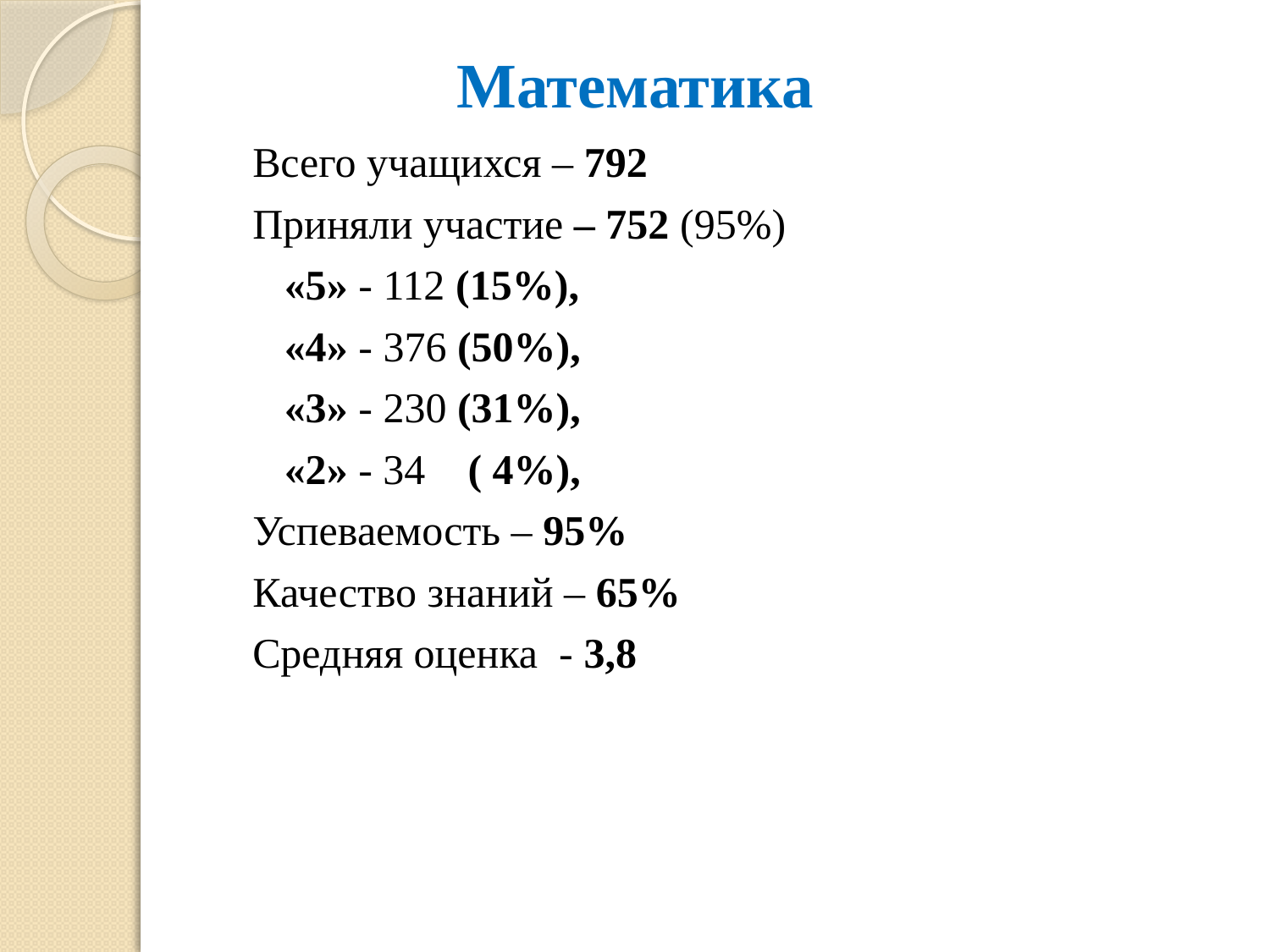

# Математика
Всего учащихся – 792
Приняли участие – 752 (95%)
   «5» - 112 (15%),
   «4» - 376 (50%),
   «3» - 230 (31%),
   «2» - 34    ( 4%),
Успеваемость – 95%
Качество знаний – 65%
Средняя оценка  - 3,8